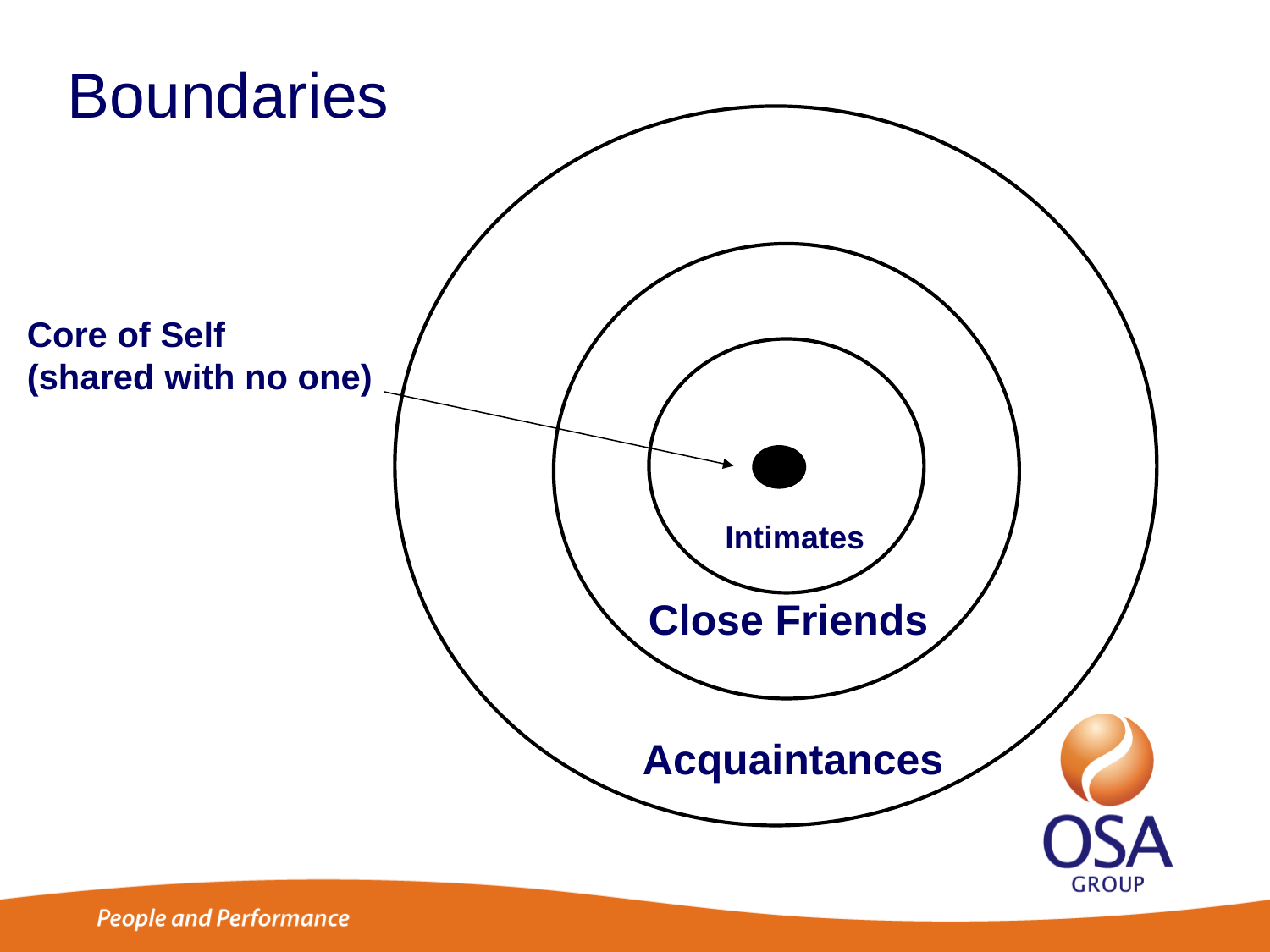

# Boundaries

Core of Self
(shared with no one)

Intimates
Close Friends
Acquaintances